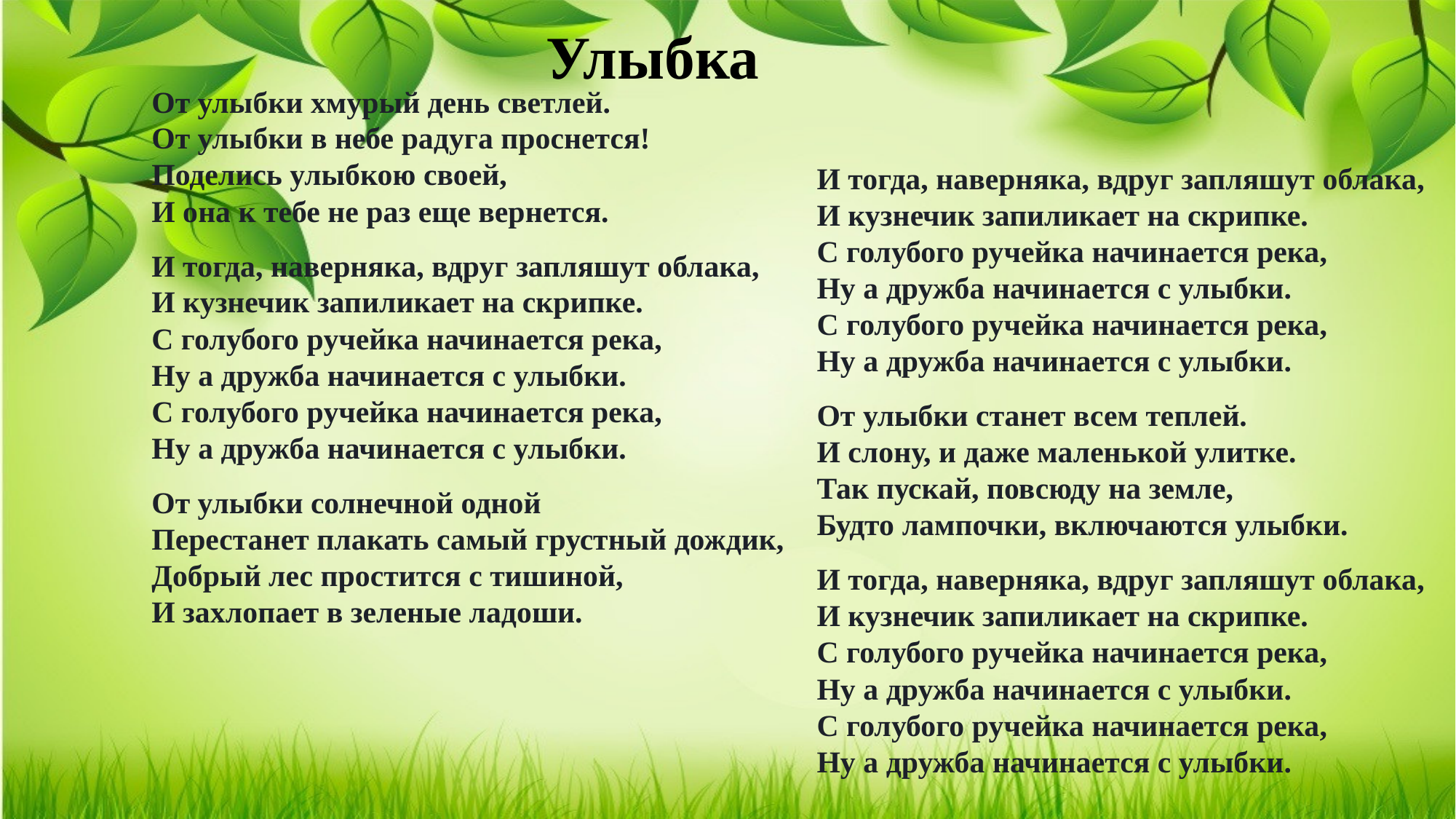

Улыбка

От улыбки хмурый день светлей.
От улыбки в небе радуга проснется!
Поделись улыбкою своей,
И она к тебе не раз еще вернется.
И тогда, наверняка, вдруг запляшут облака,
И кузнечик запиликает на скрипке.
С голубого ручейка начинается река,
Ну а дружба начинается с улыбки.
С голубого ручейка начинается река,
Ну а дружба начинается с улыбки.
От улыбки солнечной одной
Перестанет плакать самый грустный дождик,
Добрый лес простится с тишиной,
И захлопает в зеленые ладоши.

И тогда, наверняка, вдруг запляшут облака,
И кузнечик запиликает на скрипке.
С голубого ручейка начинается река,
Ну а дружба начинается с улыбки.
С голубого ручейка начинается река,
Ну а дружба начинается с улыбки.
От улыбки станет всем теплей.
И слону, и даже маленькой улитке.
Так пускай, повсюду на земле,
Будто лампочки, включаются улыбки.
И тогда, наверняка, вдруг запляшут облака,
И кузнечик запиликает на скрипке.
С голубого ручейка начинается река,
Ну а дружба начинается с улыбки.
С голубого ручейка начинается река,
Ну а дружба начинается с улыбки.